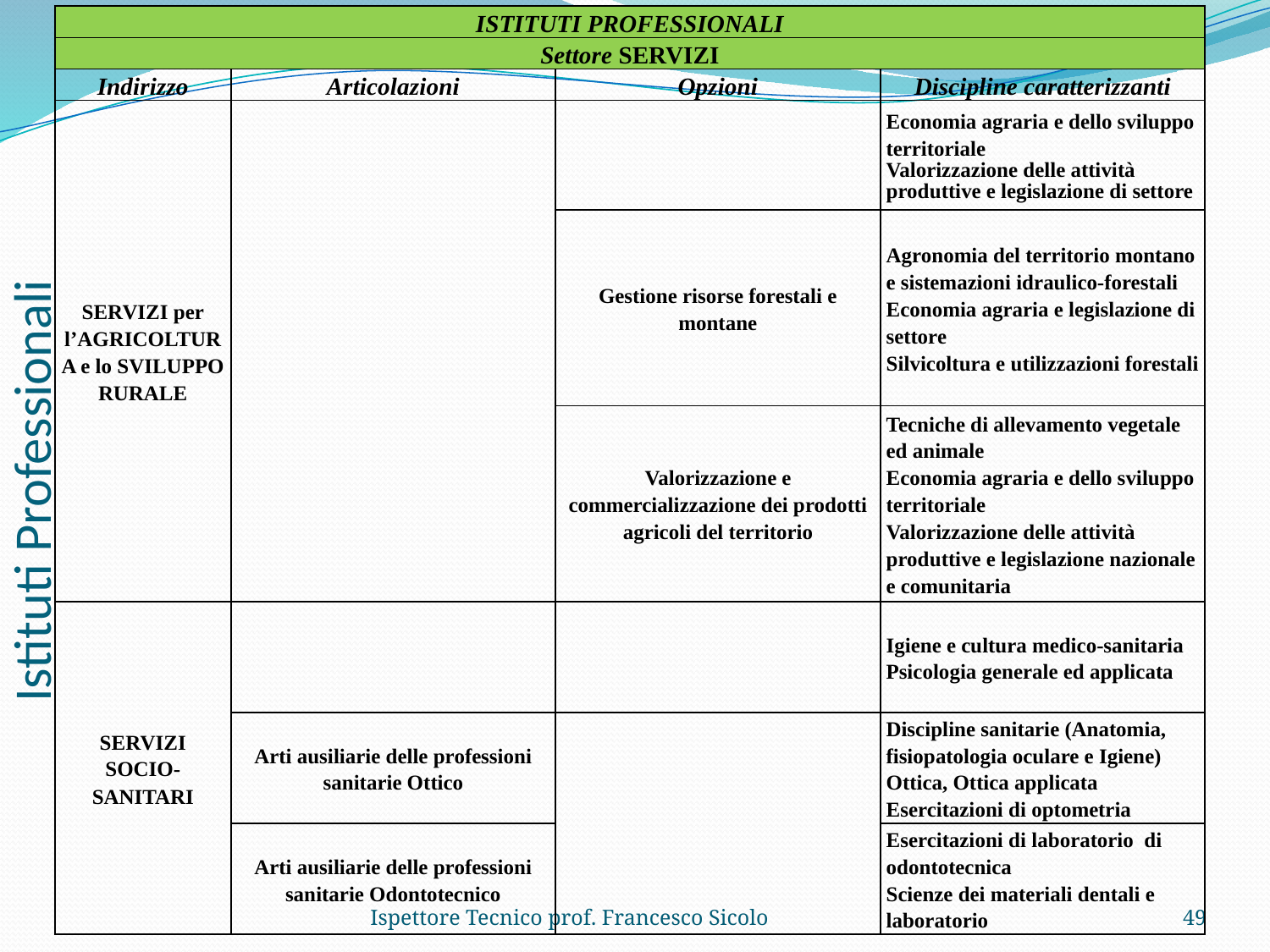

| ISTITUTI PROFESSIONALI |  |  |  |
| --- | --- | --- | --- |
| Settore SERVIZI |  |  |  |
| Indirizzo | Articolazioni | Opzioni | Discipline caratterizzanti |
| SERVIZI per l’AGRICOLTURA e lo SVILUPPO RURALE |  |  | Economia agraria e dello sviluppo territoriale Valorizzazione delle attività produttive e legislazione di settore |
|  |  | Gestione risorse forestali e montane | Agronomia del territorio montano e sistemazioni idraulico-forestali Economia agraria e legislazione di settore Silvicoltura e utilizzazioni forestali |
|  |  | Valorizzazione e commercializzazione dei prodotti agricoli del territorio | Tecniche di allevamento vegetale ed animale Economia agraria e dello sviluppo territoriale Valorizzazione delle attività produttive e legislazione nazionale e comunitaria |
| SERVIZI SOCIO-SANITARI |  |  | Igiene e cultura medico-sanitaria Psicologia generale ed applicata |
|  | Arti ausiliarie delle professioni sanitarie Ottico |  | Discipline sanitarie (Anatomia, fisiopatologia oculare e Igiene) Ottica, Ottica applicata Esercitazioni di optometria |
|  | Arti ausiliarie delle professioni sanitarie Odontotecnico |  | Esercitazioni di laboratorio di odontotecnica Scienze dei materiali dentali e laboratorio |
# Istituti Professionali
Ispettore Tecnico prof. Francesco Sicolo
49